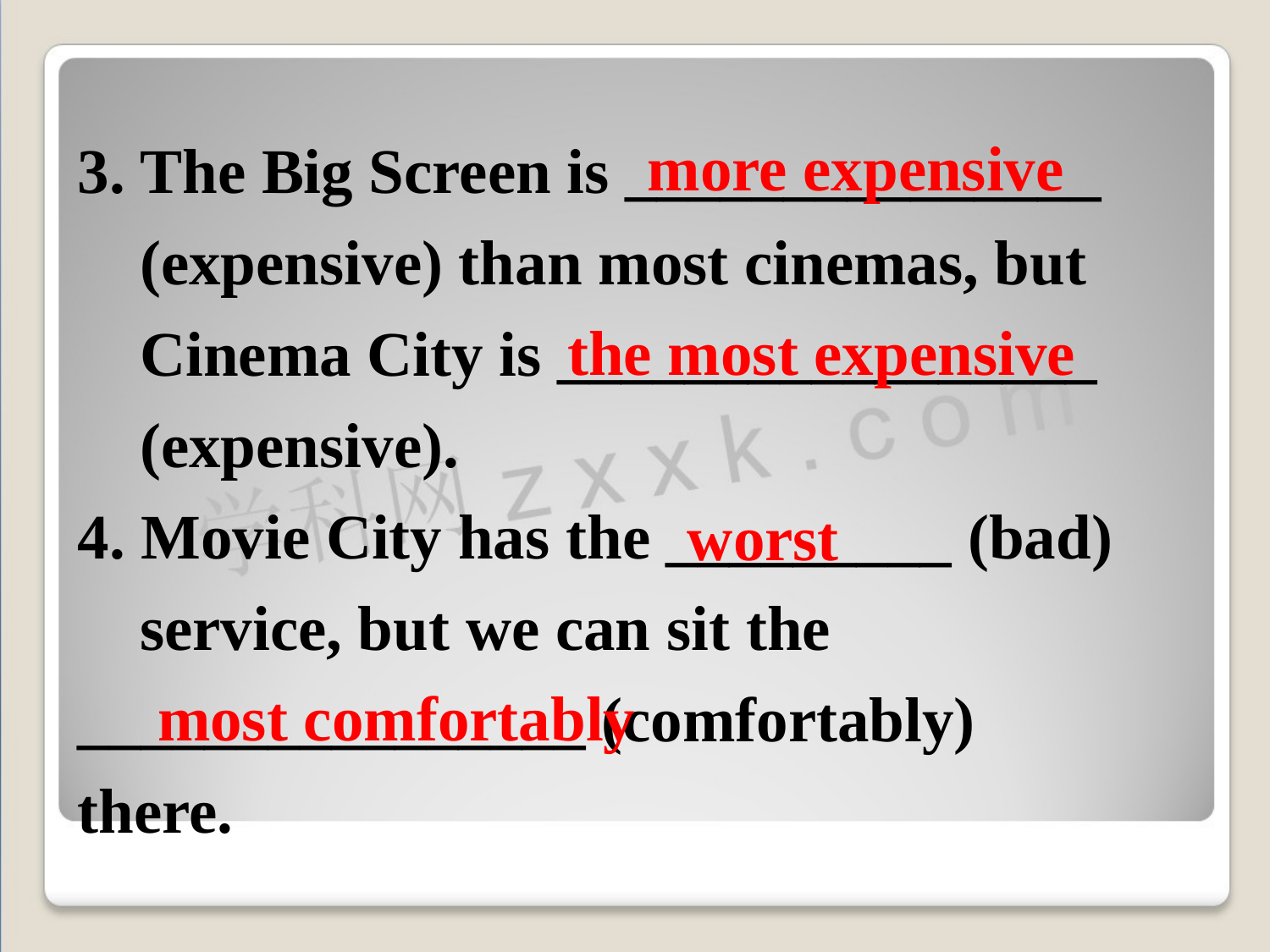

more expensive
3. The Big Screen is _______________ 	(expensive) than most cinemas, but 	Cinema City is _________________ 	(expensive).
4. Movie City has the _________ (bad) 	service, but we can sit the 	________________ (comfortably) 	there.
the most expensive
worst
most comfortably